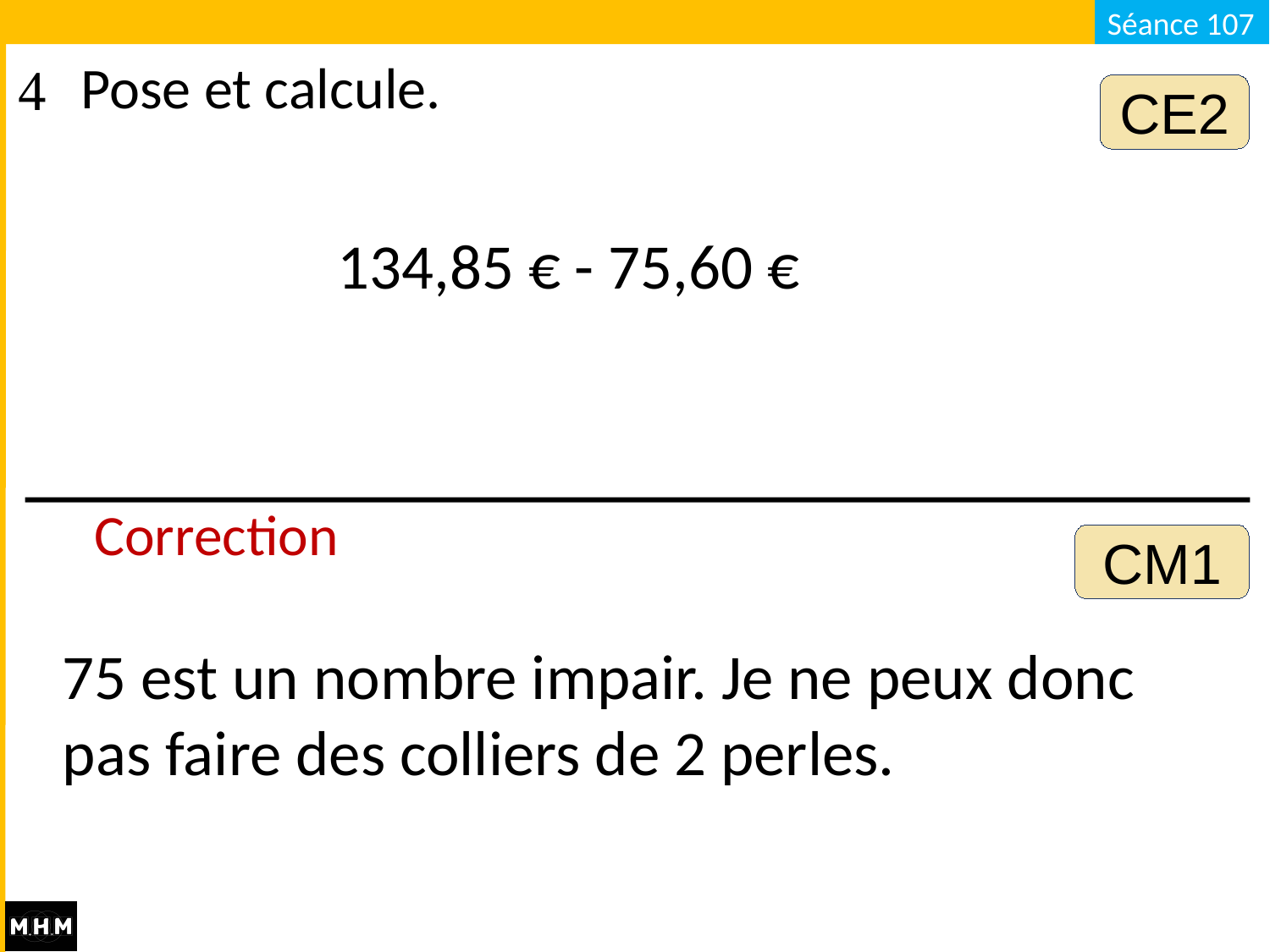

Pose et calcule.
CE2
134,85 € - 75,60 €
Correction

75 est un nombre impair. Je ne peux donc pas faire des colliers de 2 perles.
CM1